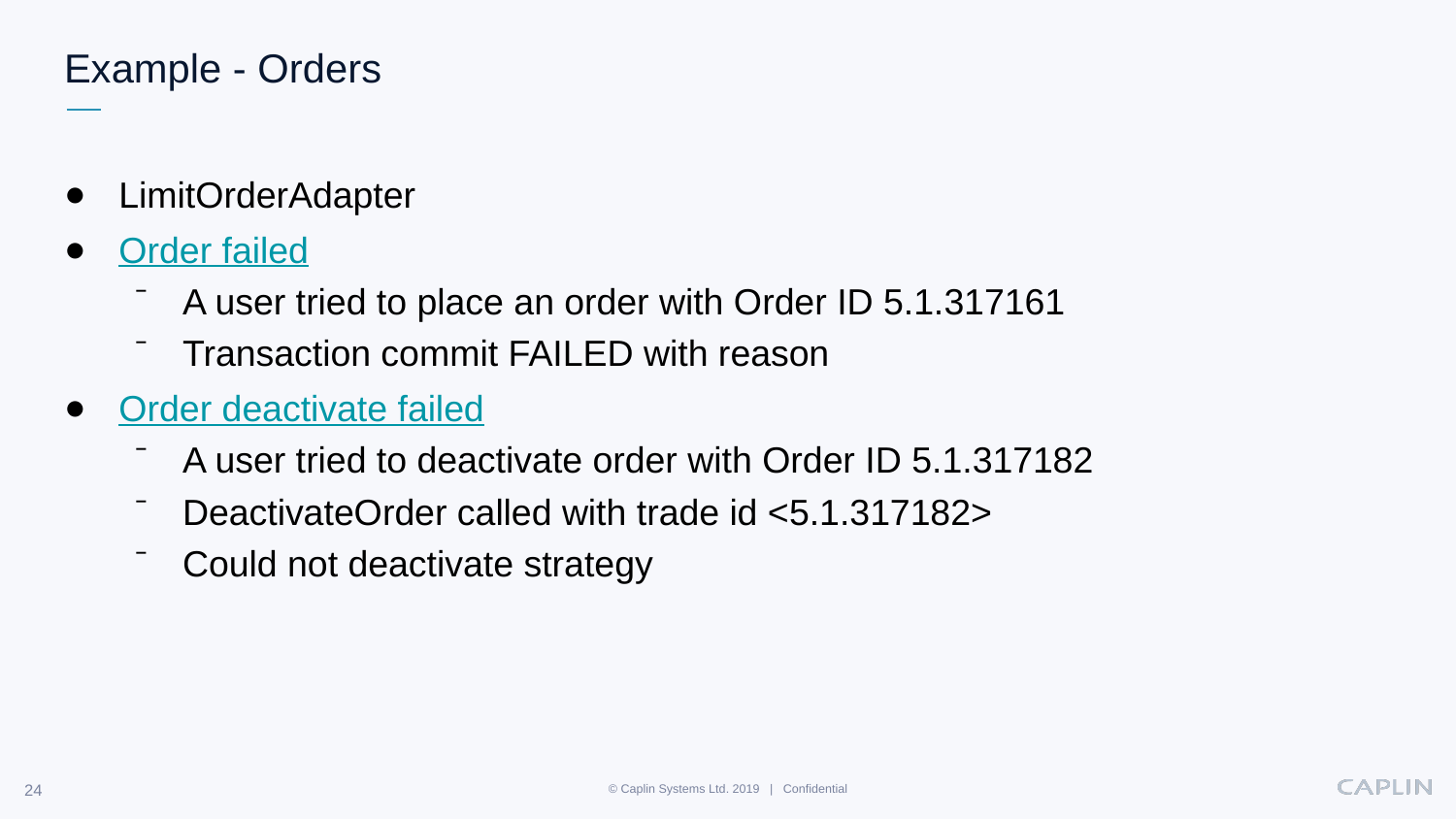

# Example - Orders
LimitOrderAdapter
Order failed
A user tried to place an order with Order ID 5.1.317161
Transaction commit FAILED with reason
Order deactivate failed
A user tried to deactivate order with Order ID 5.1.317182
DeactivateOrder called with trade id <5.1.317182>
Could not deactivate strategy